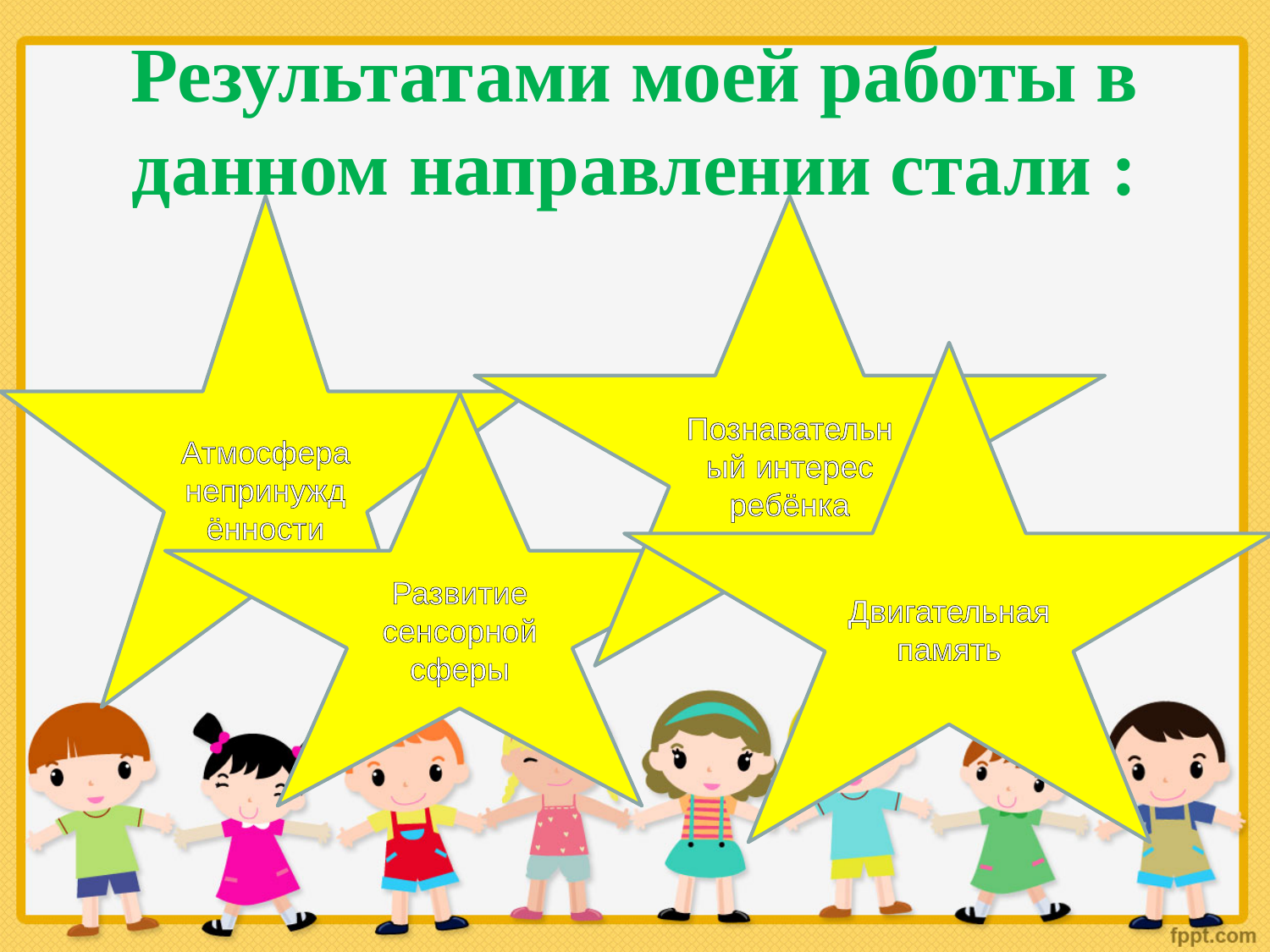

# Результатами моей работы в данном направлении стали :
Атмосфера непринуждённости
Познавательный интерес ребёнка
Двигательная память
Развитие сенсорной сферы